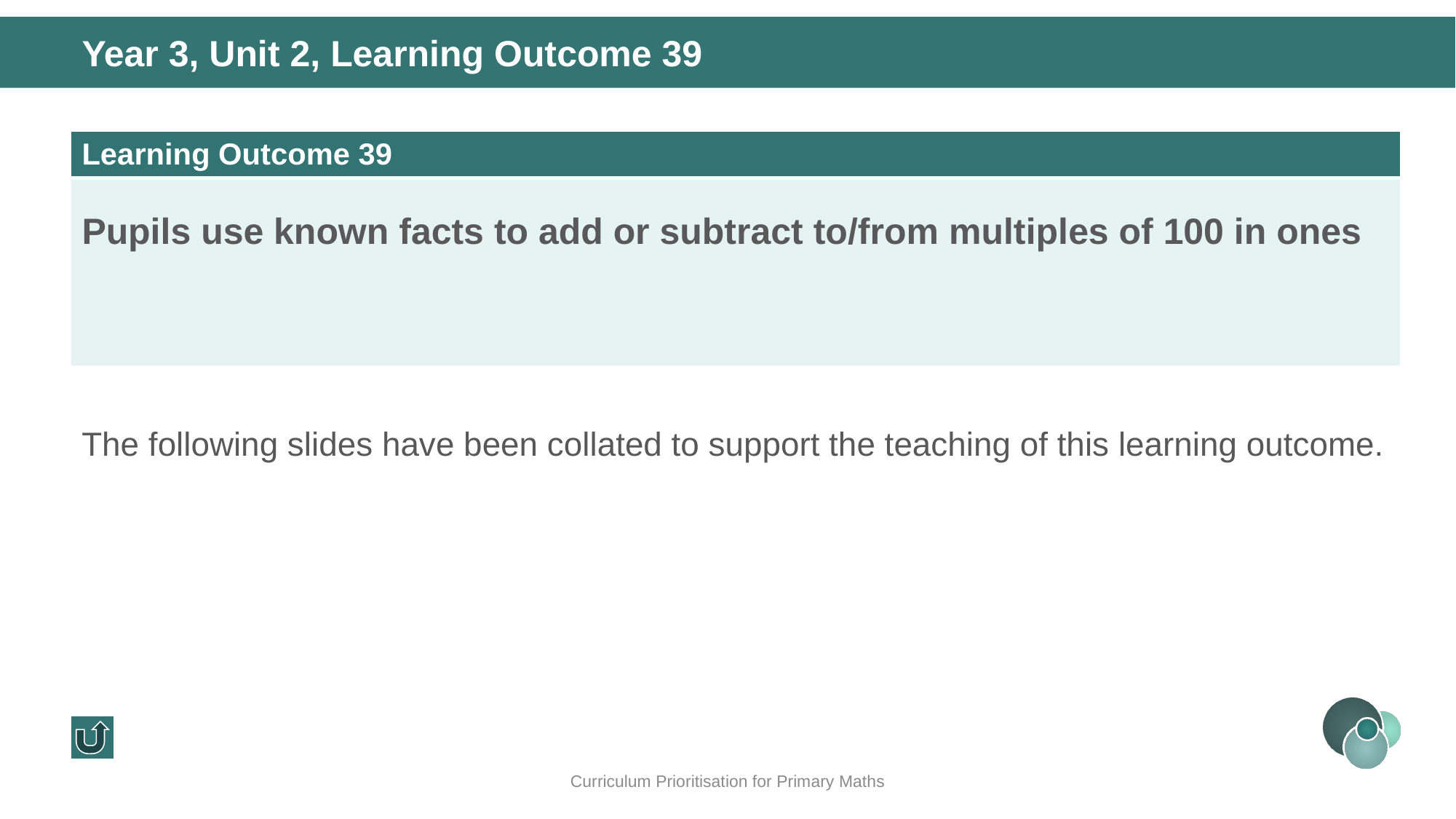

Year 3, Unit 2, Learning Outcome 39
| Learning Outcome 39 |
| --- |
| Pupils use known facts to add or subtract to/from multiples of 100 in ones |
The following slides have been collated to support the teaching of this learning outcome.

Curriculum Prioritisation for Primary Maths